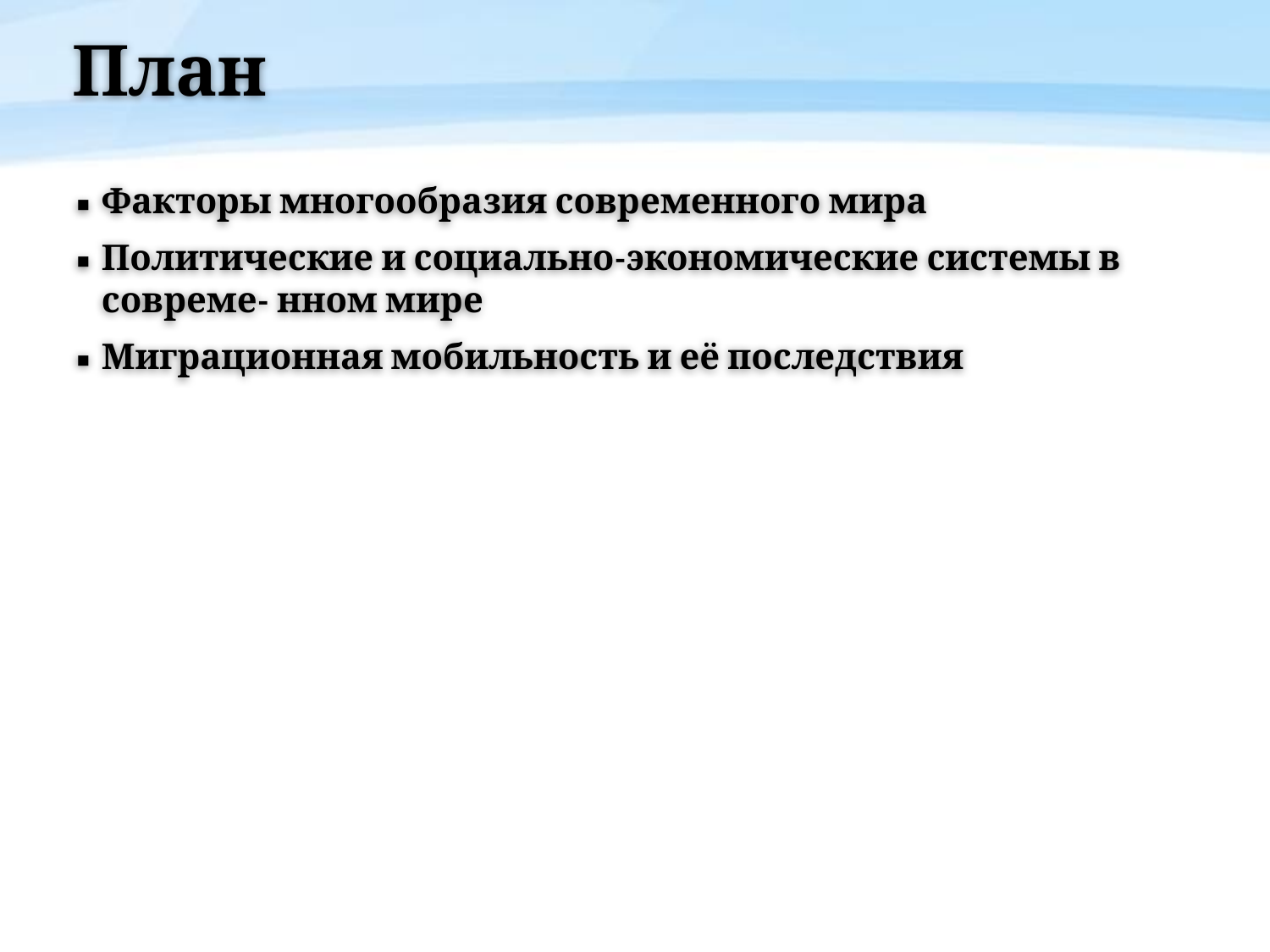

# План
Факторы многообразия современного мира
Политические и социально-экономические системы в совреме- нном мире
Миграционная мобильность и её последствия